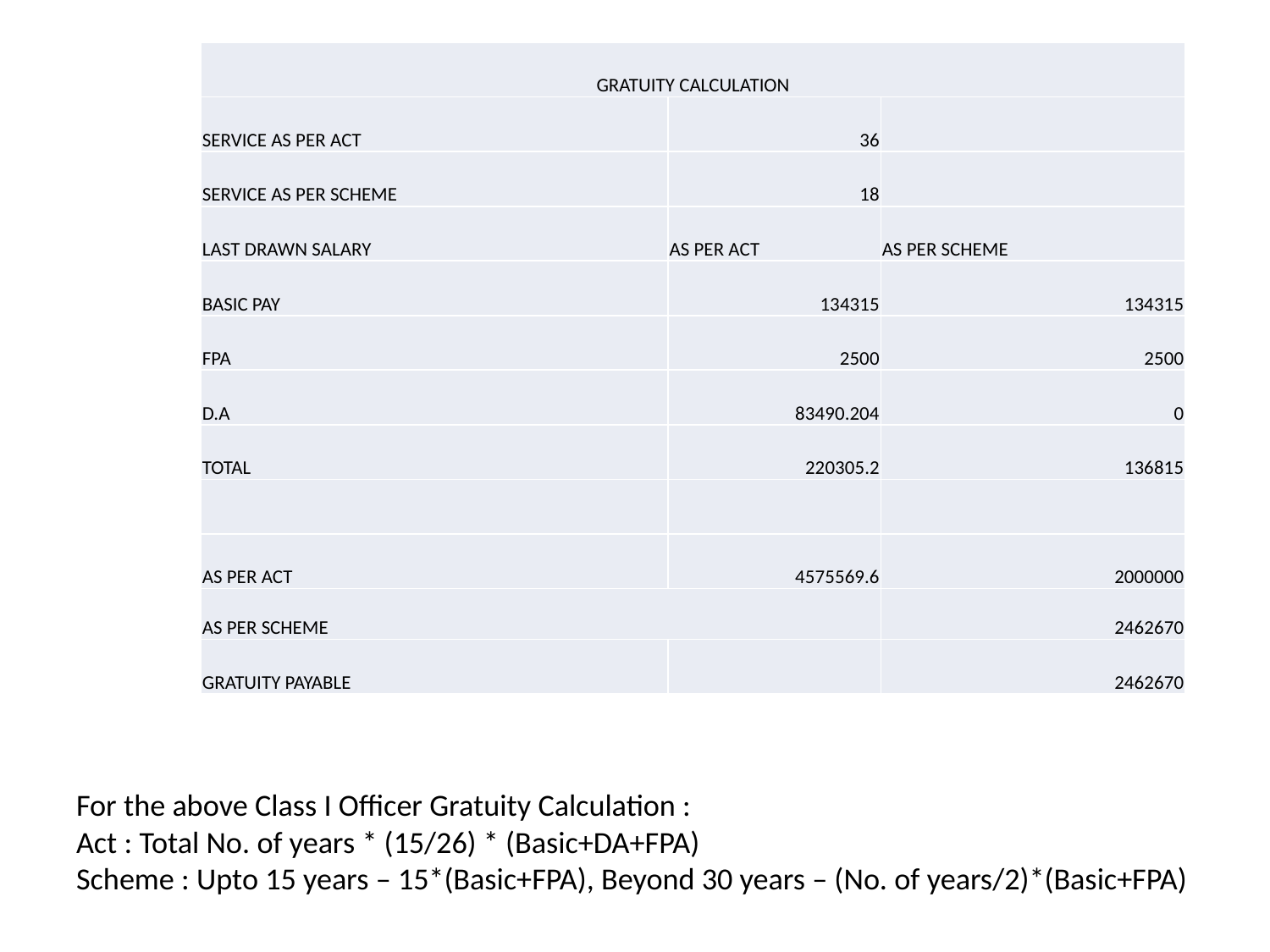

| GRATUITY CALCULATION |  |  |
| --- | --- | --- |
| SERVICE AS PER ACT | 36 |  |
| SERVICE AS PER SCHEME | 18 |  |
| LAST DRAWN SALARY | AS PER ACT | AS PER SCHEME |
| BASIC PAY | 134315 | 134315 |
| FPA | 2500 | 2500 |
| D.A | 83490.204 | 0 |
| TOTAL | 220305.2 | 136815 |
|  |  |  |
| AS PER ACT | 4575569.6 | 2000000 |
| AS PER SCHEME |  | 2462670 |
| GRATUITY PAYABLE |  | 2462670 |
# For the above Class I Officer Gratuity Calculation : Act : Total No. of years * (15/26) * (Basic+DA+FPA) Scheme : Upto 15 years – 15*(Basic+FPA), Beyond 30 years – (No. of years/2)*(Basic+FPA)